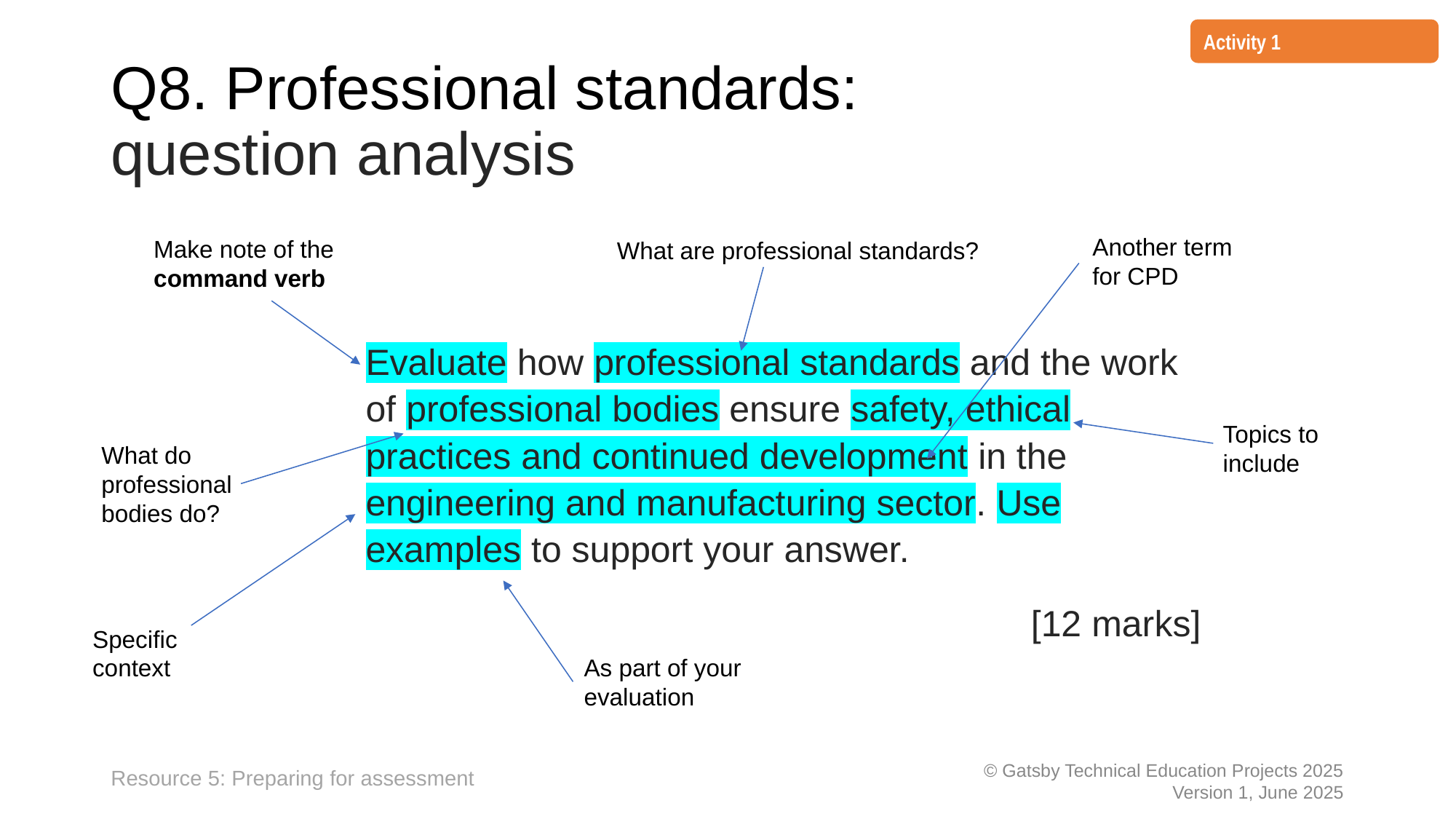

Activity 1
# Q8. Professional standards: question analysis
Another term for CPD
Make note of the
command verb
What are professional standards?
Evaluate how professional standards and the work of professional bodies ensure safety, ethical practices and continued development in the engineering and manufacturing sector. Use examples to support your answer.
         			[12 marks]
Topics to include
What do professional bodies do?
Specific context
As part of your evaluation
Resource 5: Preparing for assessment